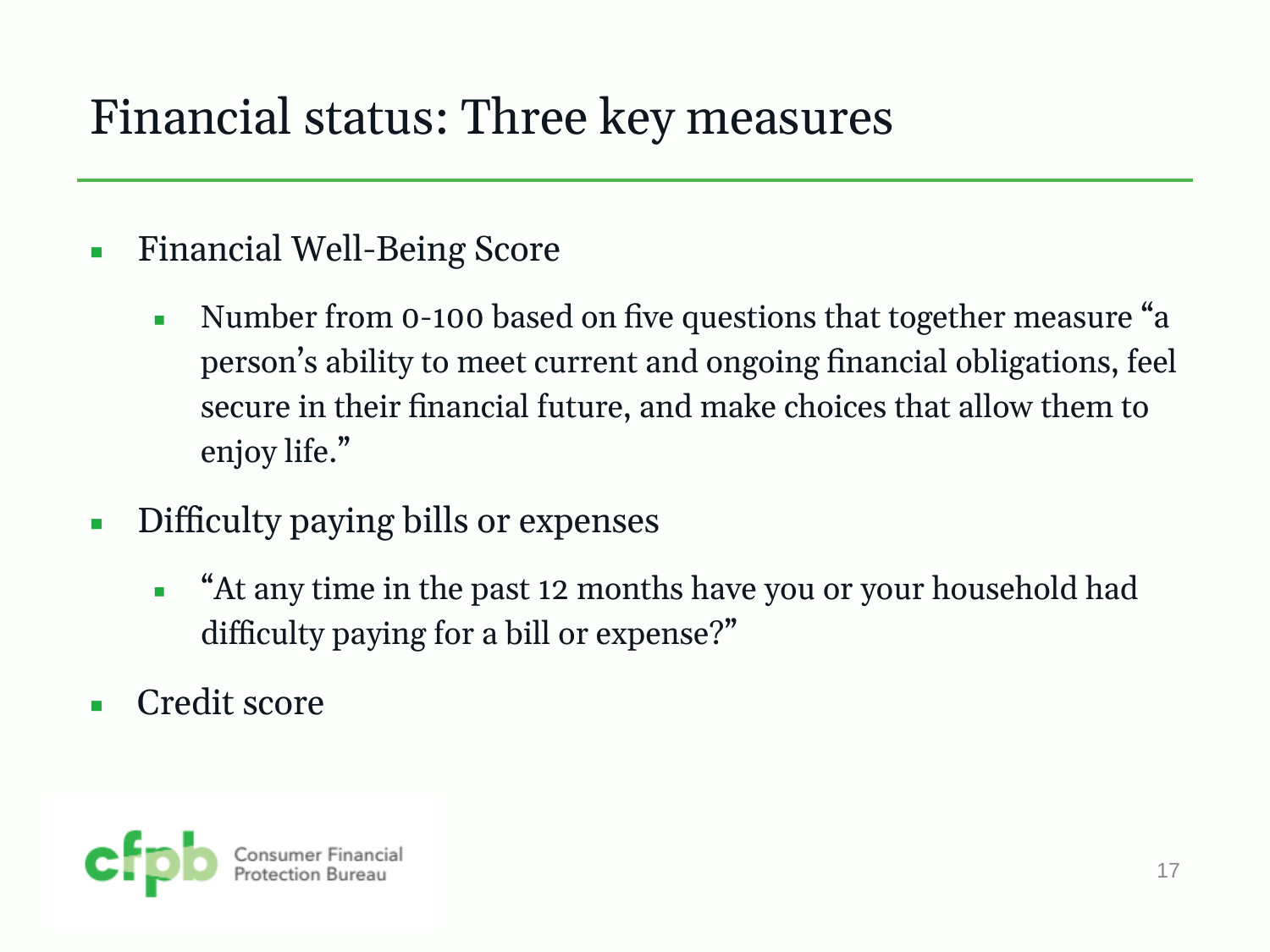

# Financial status: Three key measures
Financial Well-Being Score
Number from 0-100 based on five questions that together measure “a person’s ability to meet current and ongoing financial obligations, feel secure in their financial future, and make choices that allow them to enjoy life.”
Difficulty paying bills or expenses
“At any time in the past 12 months have you or your household had difficulty paying for a bill or expense?”
Credit score

17